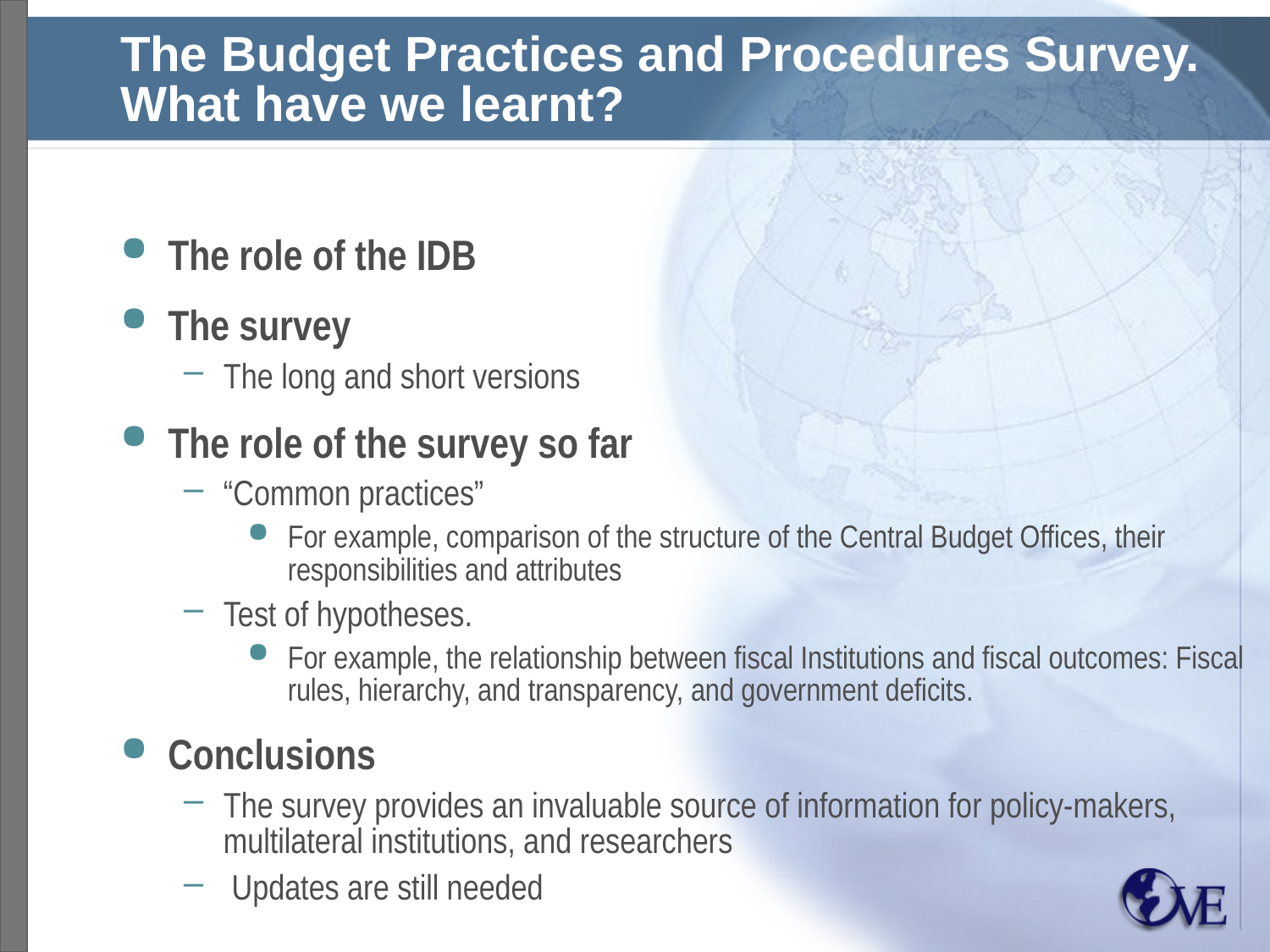

# The Budget Practices and Procedures Survey. What have we learnt?
The role of the IDB
The survey
The long and short versions
The role of the survey so far
“Common practices”
For example, comparison of the structure of the Central Budget Offices, their responsibilities and attributes
Test of hypotheses.
For example, the relationship between fiscal Institutions and fiscal outcomes: Fiscal rules, hierarchy, and transparency, and government deficits.
Conclusions
The survey provides an invaluable source of information for policy-makers, multilateral institutions, and researchers
 Updates are still needed